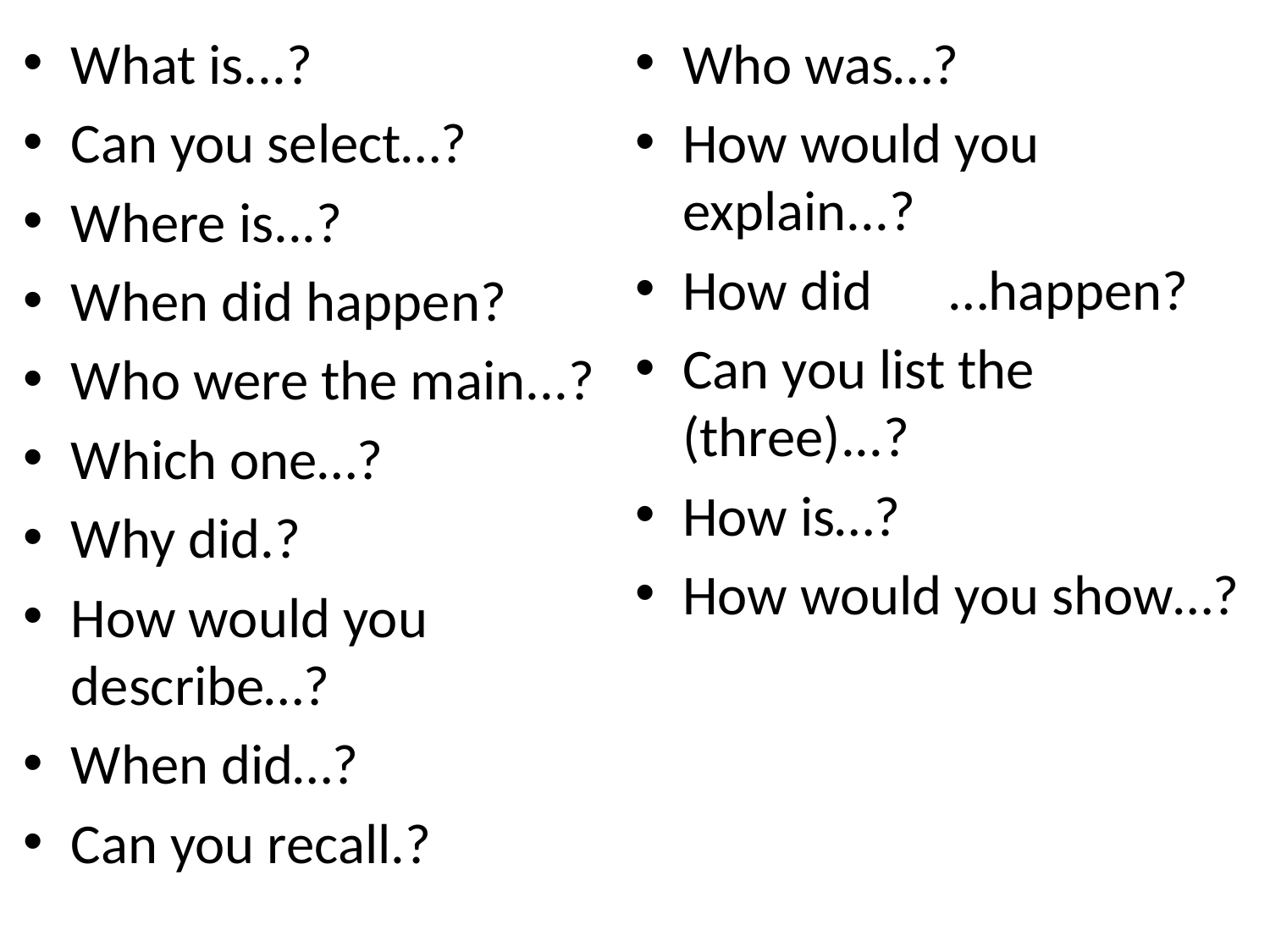

What is...?
Can you select…?
Where is...?
When did happen?
Who were the main...?
Which one…?
Why did.?
How would you describe…?
When did…?
Can you recall.?
Who was…?
How would you explain...?
How did	 …happen?
Can you list the (three)...?
How is…?
How would you show…?